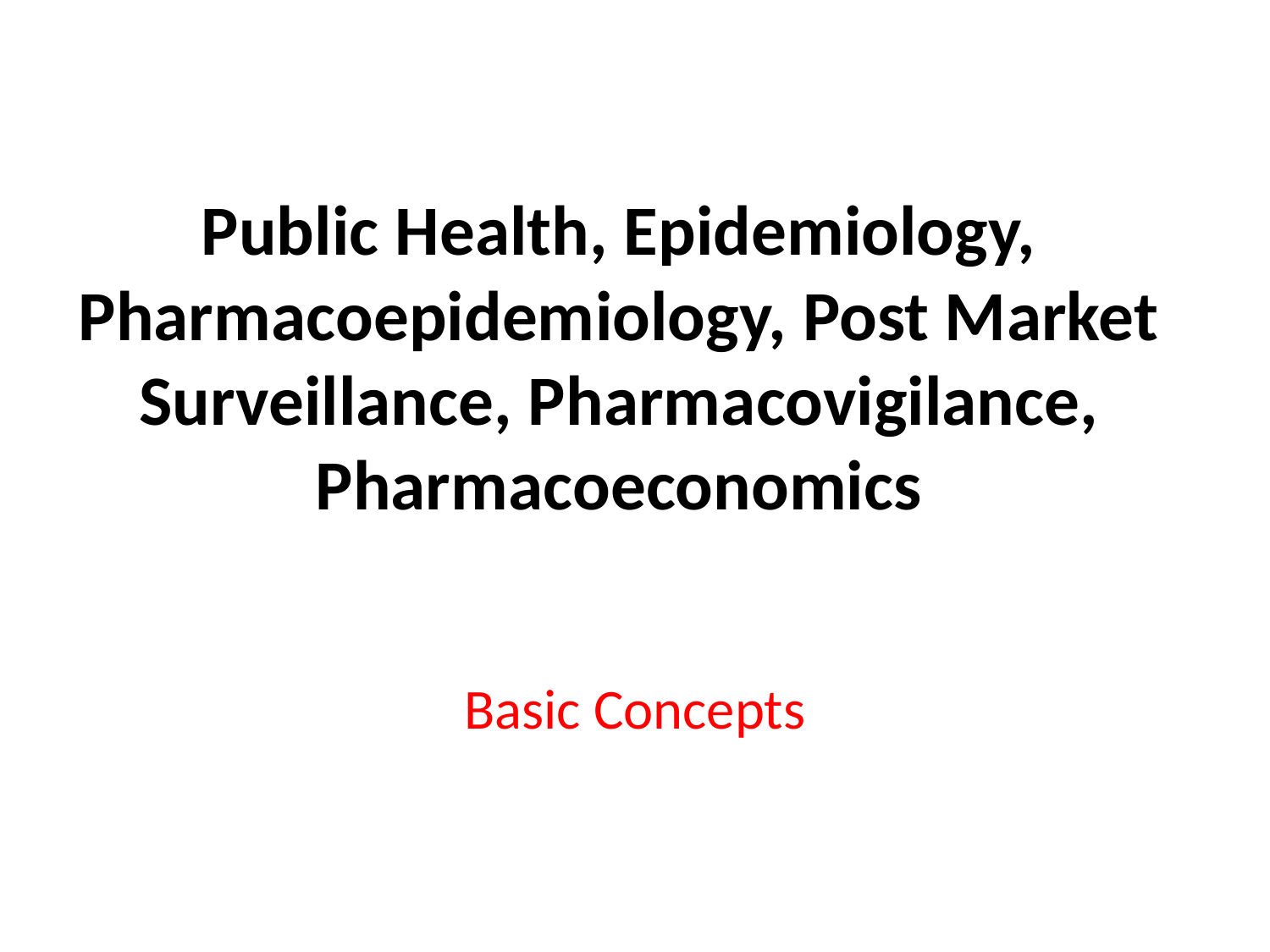

# Public Health, Epidemiology, Pharmacoepidemiology, Post Market Surveillance, Pharmacovigilance, Pharmacoeconomics
Basic Concepts